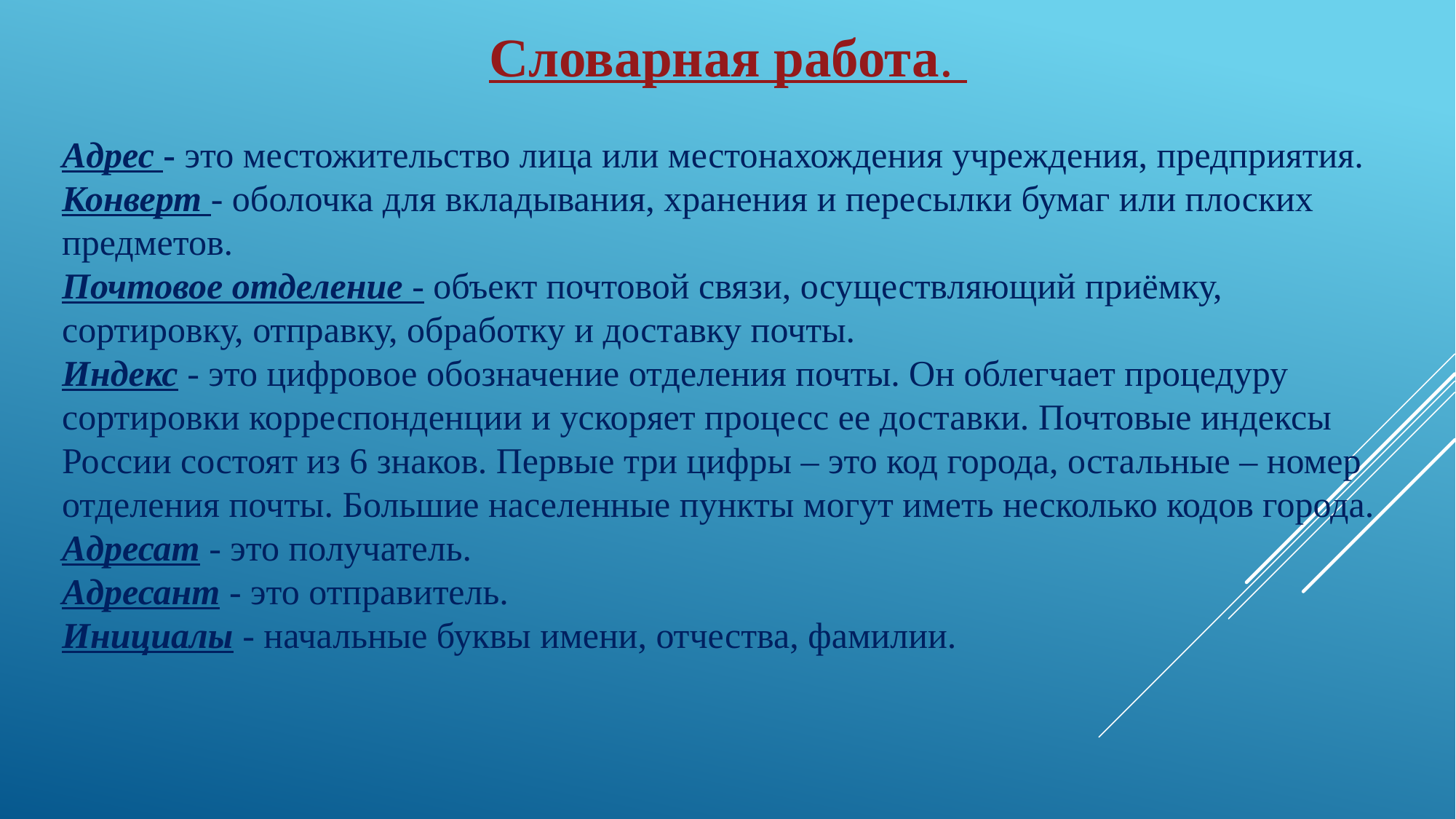

Словарная работа.

Адрес - это местожительство лица или местонахождения учреждения, предприятия.
Конверт - оболочка для вкладывания, хранения и пересылки бумаг или плоских предметов.
Почтовое отделение - объект почтовой связи, осуществляющий приёмку, сортировку, отправку, обработку и доставку почты.
Индекс - это цифровое обозначение отделения почты. Он облегчает процедуру сортировки корреспонденции и ускоряет процесс ее доставки. Почтовые индексы России состоят из 6 знаков. Первые три цифры – это код города, остальные – номер отделения почты. Большие населенные пункты могут иметь несколько кодов города.
Адресат - это получатель.
Адресант - это отправитель.
Инициалы - начальные буквы имени, отчества, фамилии.